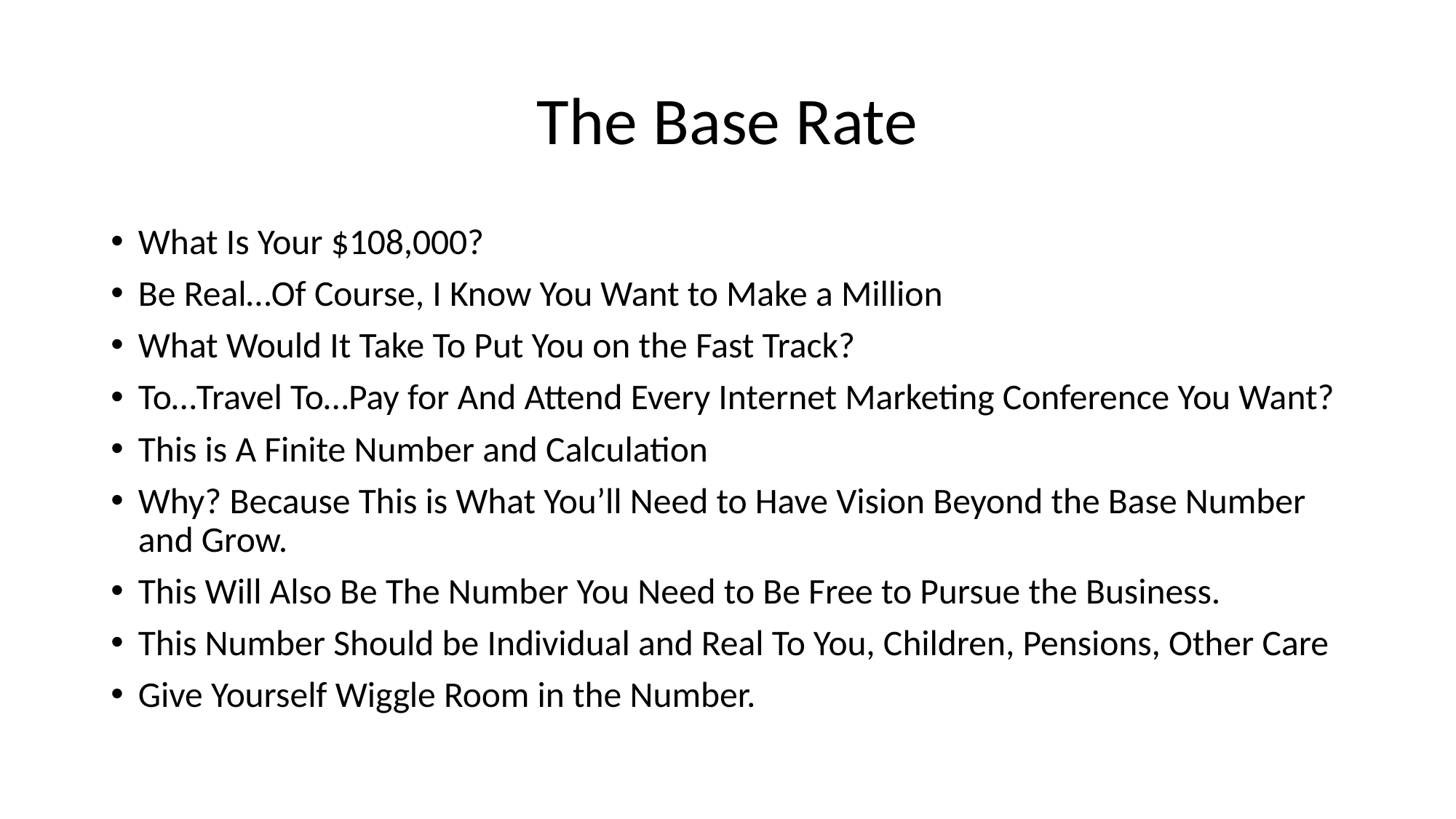

# The Base Rate
What Is Your $108,000?
Be Real…Of Course, I Know You Want to Make a Million
What Would It Take To Put You on the Fast Track?
To…Travel To…Pay for And Attend Every Internet Marketing Conference You Want?
This is A Finite Number and Calculation
Why? Because This is What You’ll Need to Have Vision Beyond the Base Number and Grow.
This Will Also Be The Number You Need to Be Free to Pursue the Business.
This Number Should be Individual and Real To You, Children, Pensions, Other Care
Give Yourself Wiggle Room in the Number.